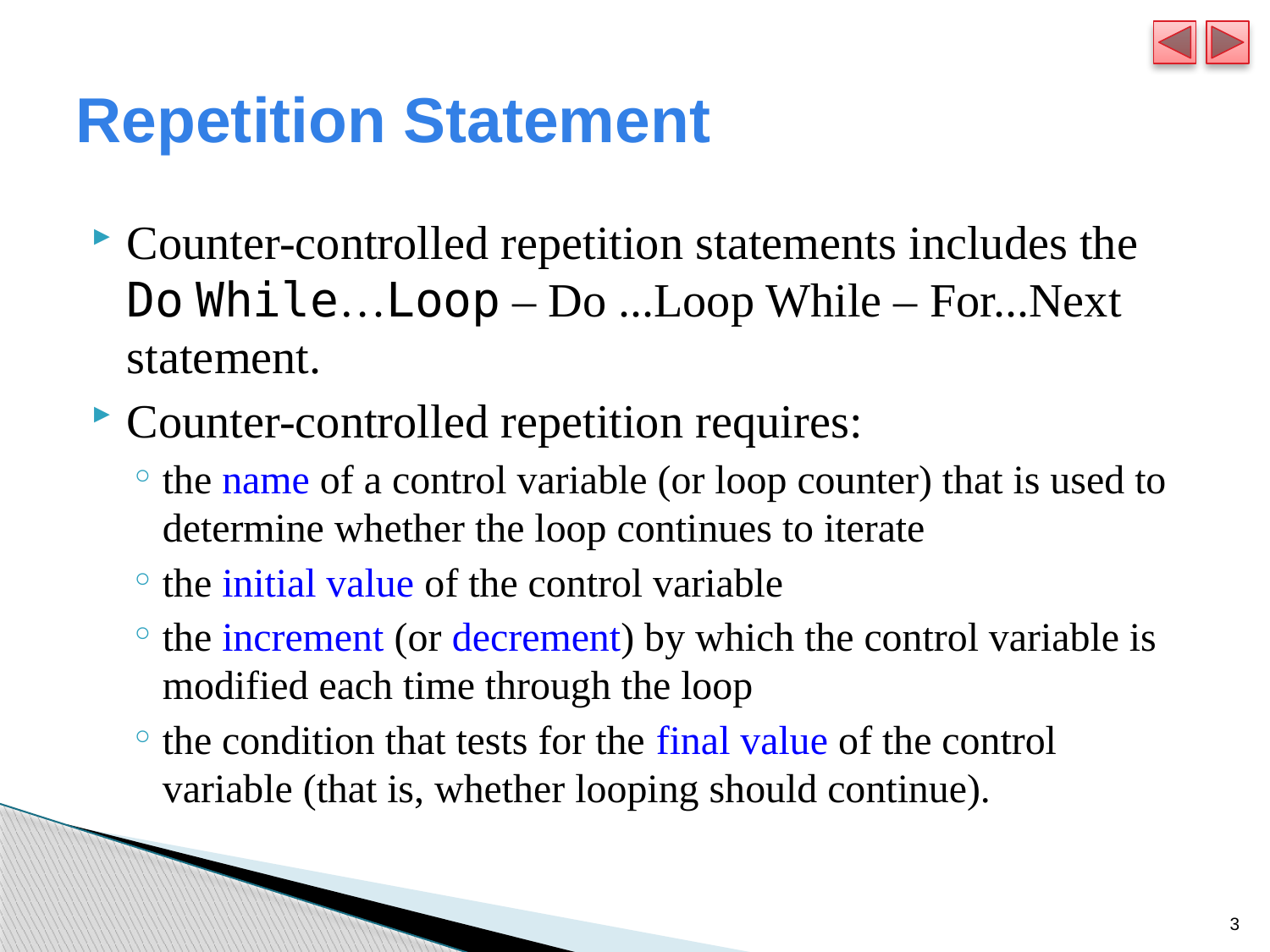

# Repetition Statement
Counter-controlled repetition statements includes the Do While…Loop – Do ...Loop While – For...Next statement.
Counter-controlled repetition requires:
the name of a control variable (or loop counter) that is used to determine whether the loop continues to iterate
the initial value of the control variable
the increment (or decrement) by which the control variable is modified each time through the loop
the condition that tests for the final value of the control variable (that is, whether looping should continue).
3